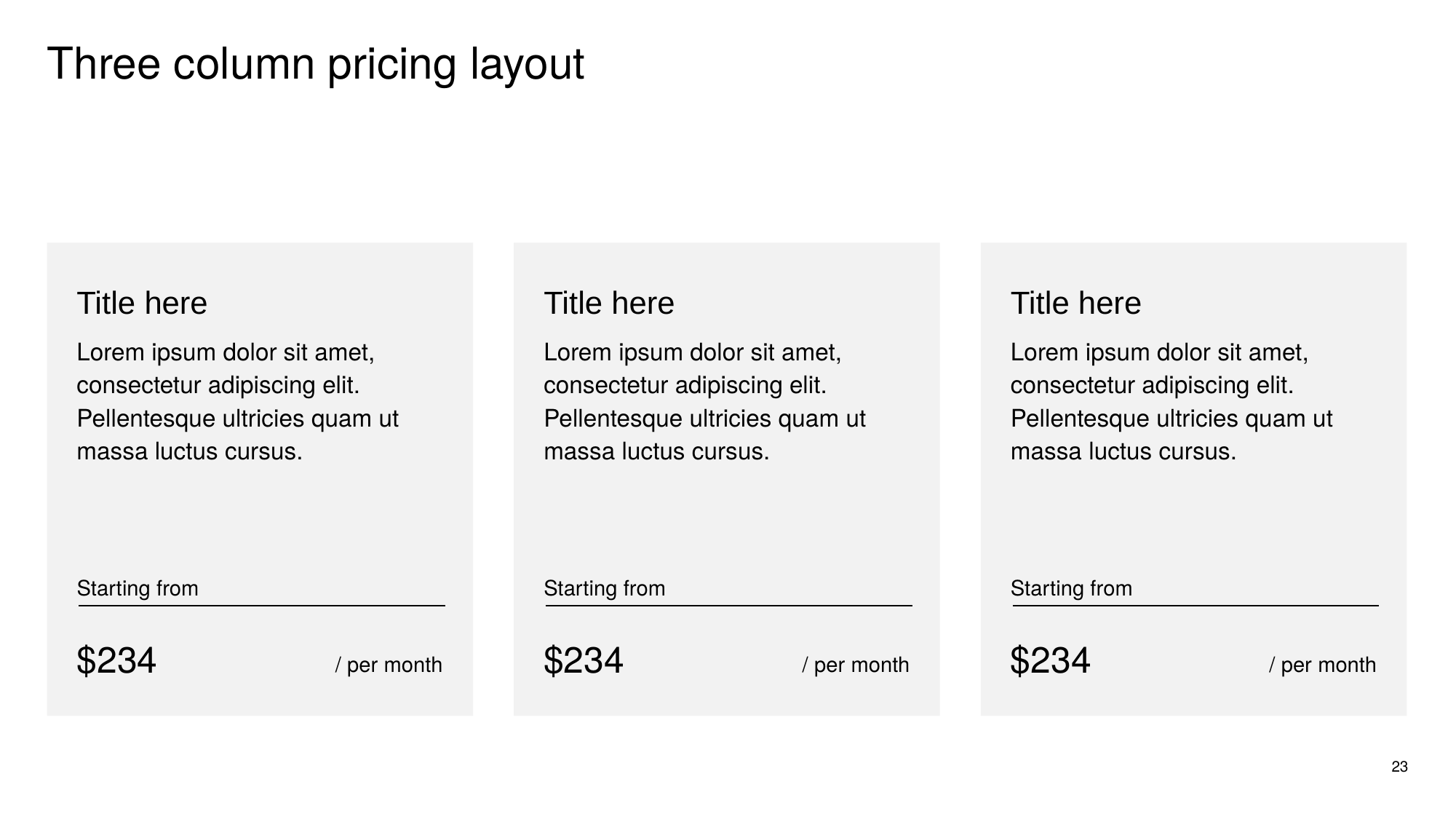

# Three column pricing layout

Title here
Lorem ipsum dolor sit amet, consectetur adipiscing elit. Pellentesque ultricies quam ut massa luctus cursus.
Title here
Lorem ipsum dolor sit amet, consectetur adipiscing elit. Pellentesque ultricies quam ut massa luctus cursus.
Title here
Lorem ipsum dolor sit amet, consectetur adipiscing elit. Pellentesque ultricies quam ut massa luctus cursus.
Starting from
Starting from
Starting from
$234
$234
$234
/ per month
/ per month
/ per month
23